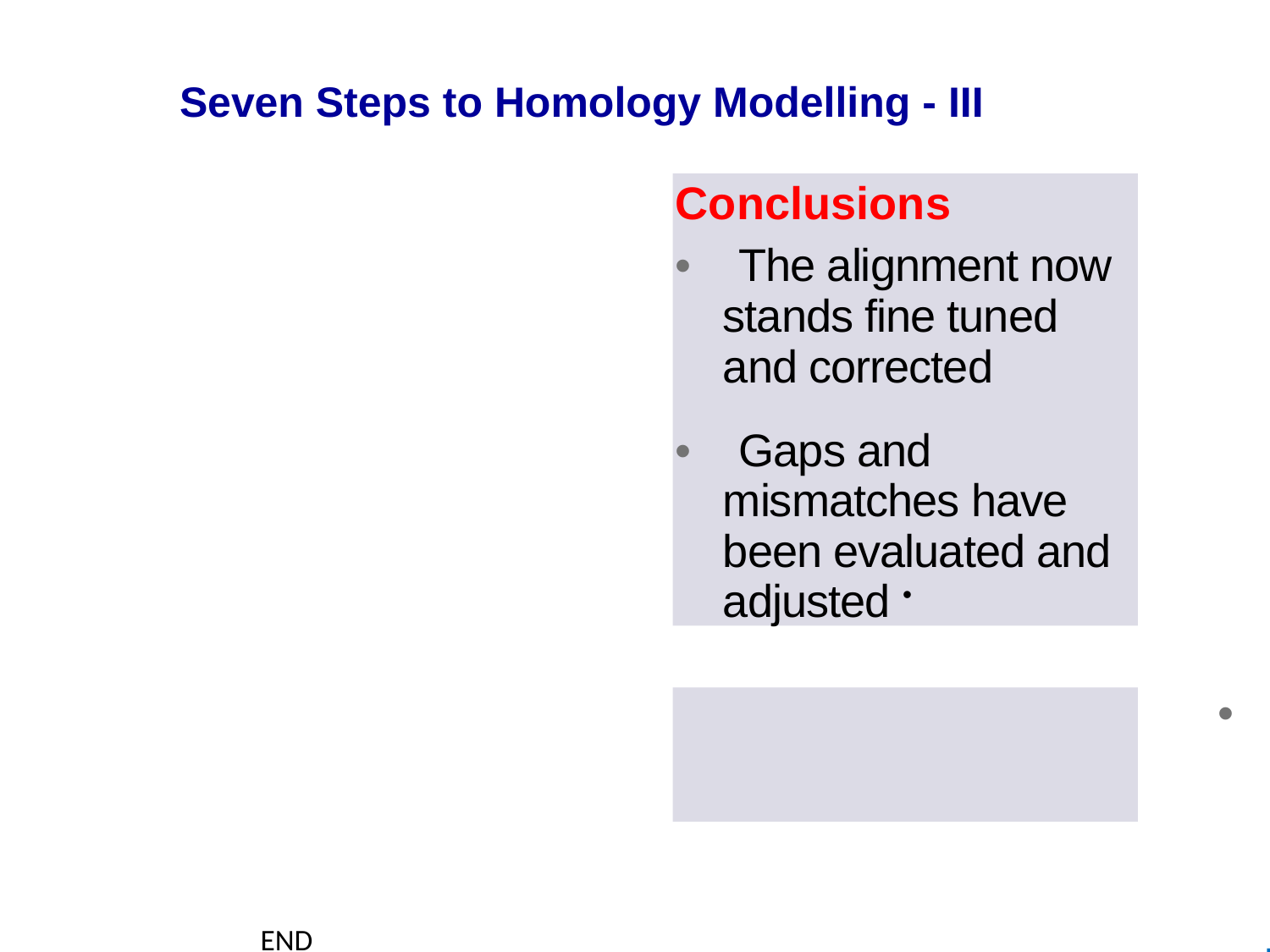

Seven Steps to Homology Modelling - III
Conclusions
•    The alignment now stands fine tuned and corrected
•    Gaps and mismatches have been evaluated and adjusted •
•    Next step, using this alignment, assemble the backbone
END